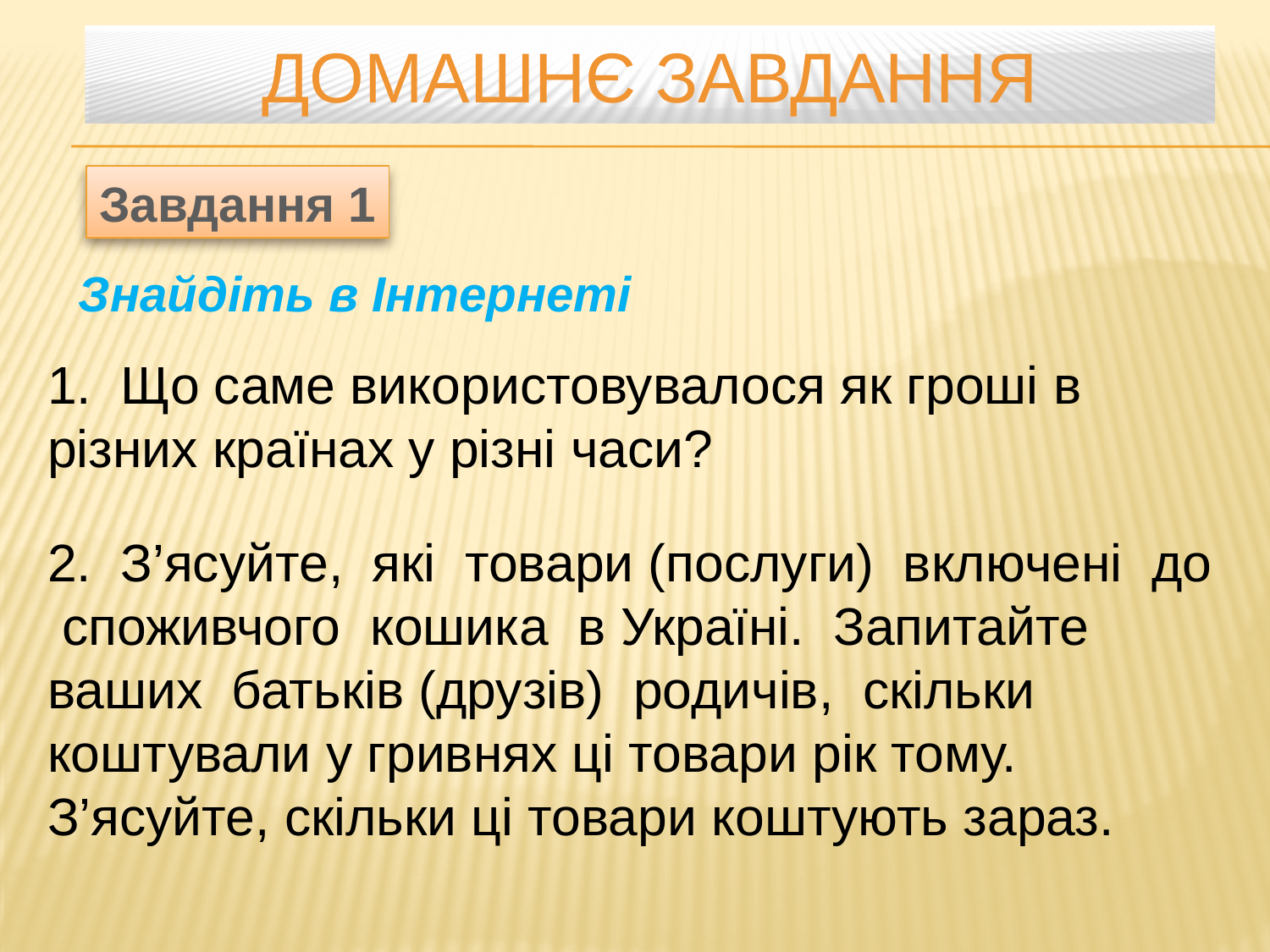

ДОМАШНЄ ЗАВДАННЯ
Завдання 1
Знайдіть в Інтернеті
1.  Що саме використовувалося як гроші в різних країнах у різні часи?
2.  З’ясуйте,  які  товари (послуги)  включені  до  споживчого  кошика  в Україні.  Запитайте  ваших  батьків (друзів)  родичів,  скільки коштували у гривнях ці товари рік тому. З’ясуйте, скільки ці товари коштують зараз.